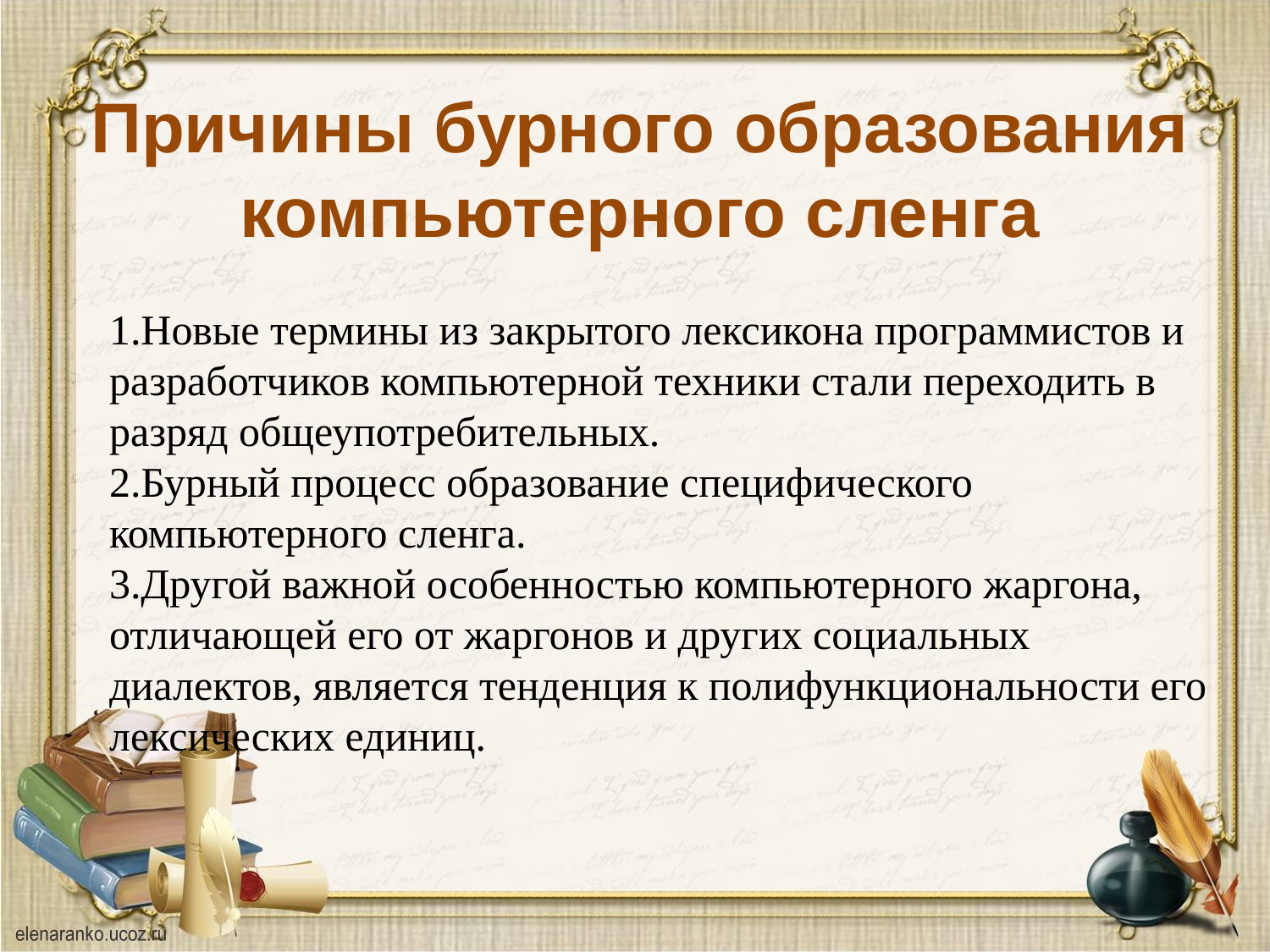

Причины бурного образования компьютерного сленга
Новые термины из закрытого лексикона программистов и разработчиков компьютерной техники стали переходить в разряд общеупотребительных.
Бурный процесс образование специфического компьютерного сленга.
Другой важной особенностью компьютерного жаргона, отличающей его от жаргонов и других социальных диалектов, является тенденция к полифункциональности его лексических единиц.